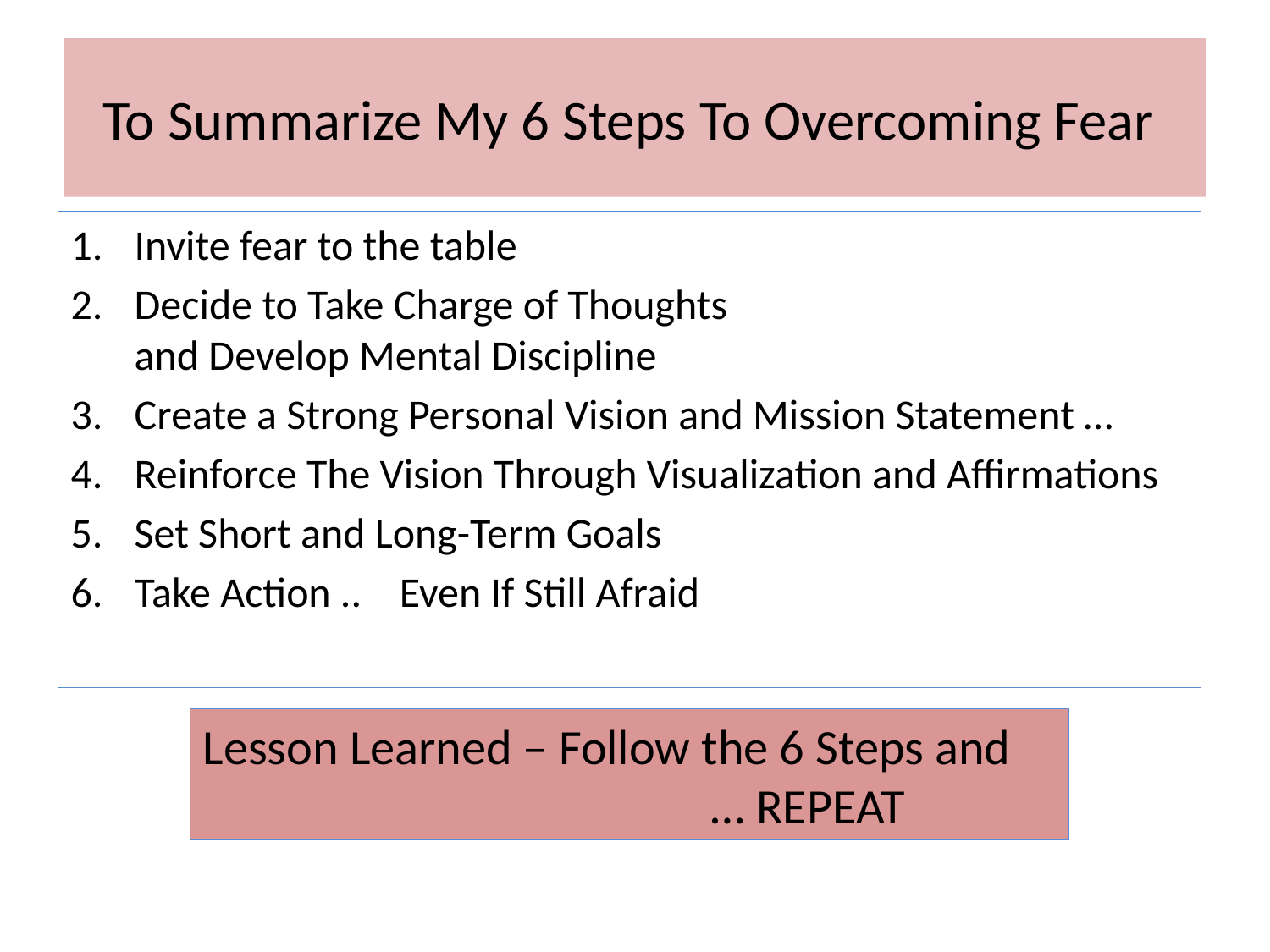

# To Summarize My 6 Steps To Overcoming Fear
Invite fear to the table
Decide to Take Charge of Thoughts  				and Develop Mental Discipline
Create a Strong Personal Vision and Mission Statement …
Reinforce The Vision Through Visualization and Affirmations
Set Short and Long-Term Goals
Take Action ..    Even If Still Afraid

Lesson Learned – Follow the 6 Steps and 				… REPEAT